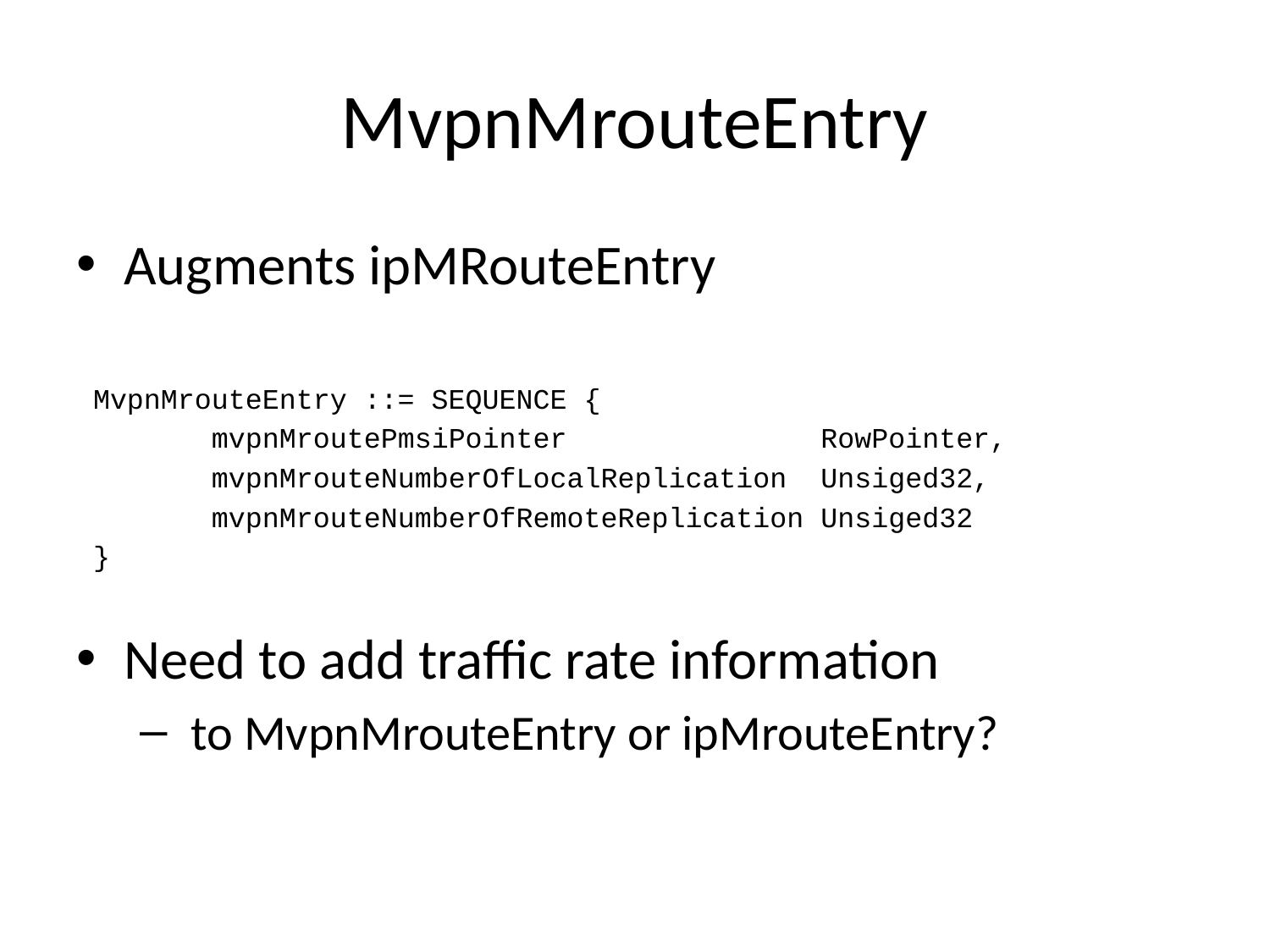

# MvpnMrouteEntry
Augments ipMRouteEntry

 MvpnMrouteEntry ::= SEQUENCE {
        mvpnMroutePmsiPointer               RowPointer,
        mvpnMrouteNumberOfLocalReplication  Unsiged32,
        mvpnMrouteNumberOfRemoteReplication Unsiged32
 }

Need to add traffic rate information
 to MvpnMrouteEntry or ipMrouteEntry?